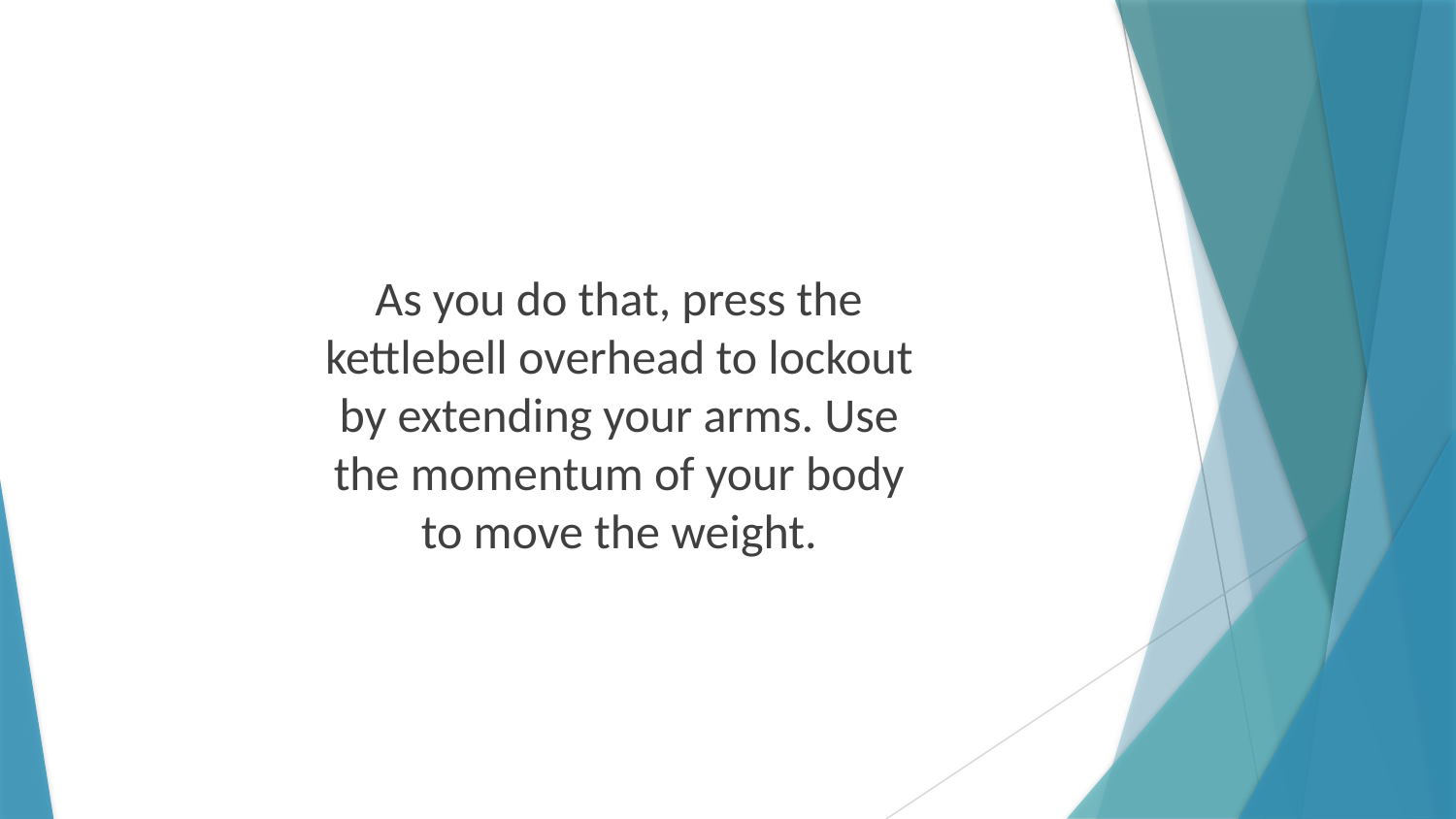

As you do that, press the kettlebell overhead to lockout by extending your arms. Use the momentum of your body to move the weight.